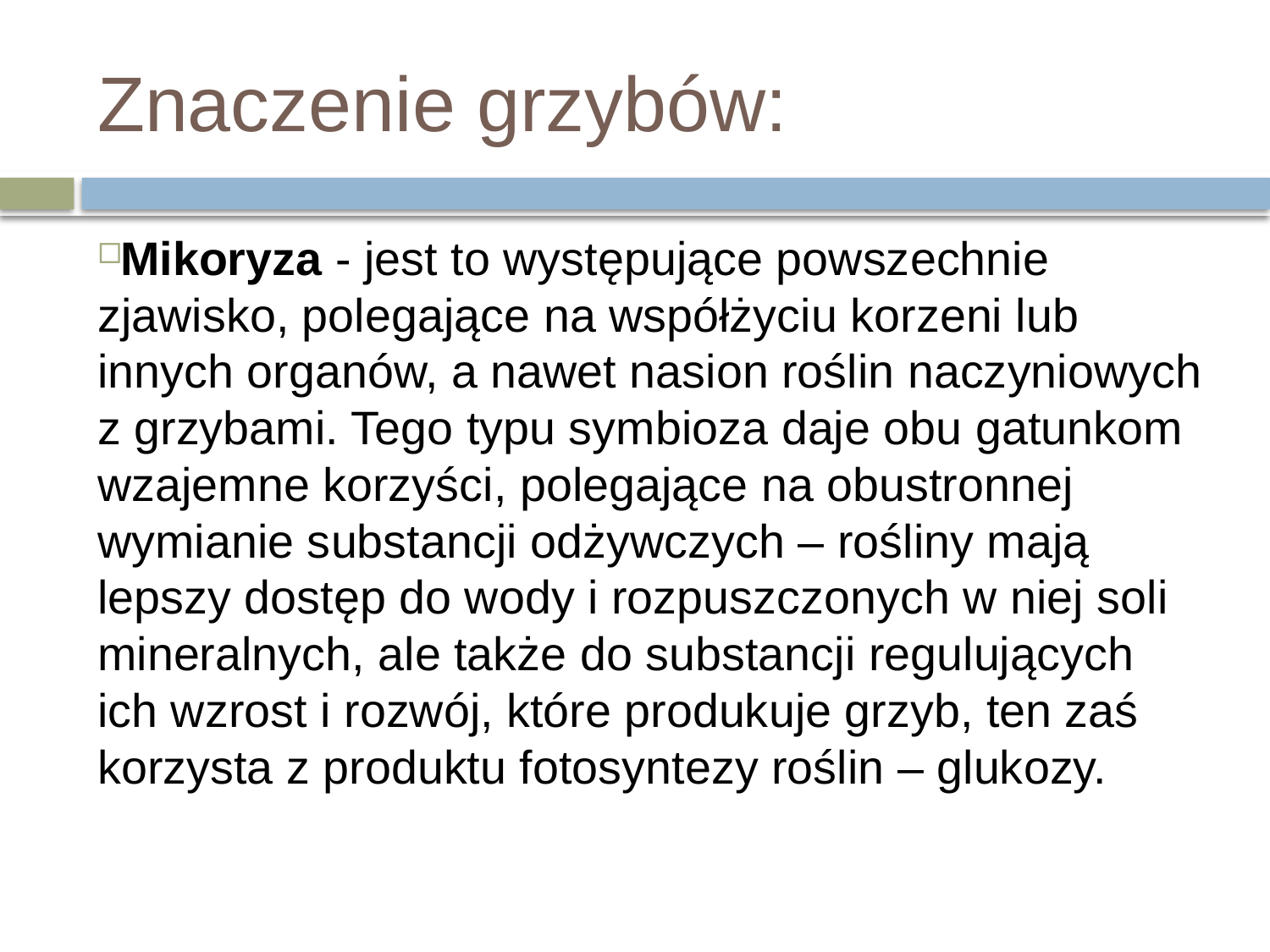

# Znaczenie grzybów:
Mikoryza - jest to występujące powszechnie zjawisko, polegające na współżyciu korzeni lub innych organów, a nawet nasion roślin naczyniowych z grzybami. Tego typu symbioza daje obu gatunkom wzajemne korzyści, polegające na obustronnej wymianie substancji odżywczych – rośliny mają lepszy dostęp do wody i rozpuszczonych w niej soli mineralnych, ale także do substancji regulujących ich wzrost i rozwój, które produkuje grzyb, ten zaś korzysta z produktu fotosyntezy roślin – glukozy.